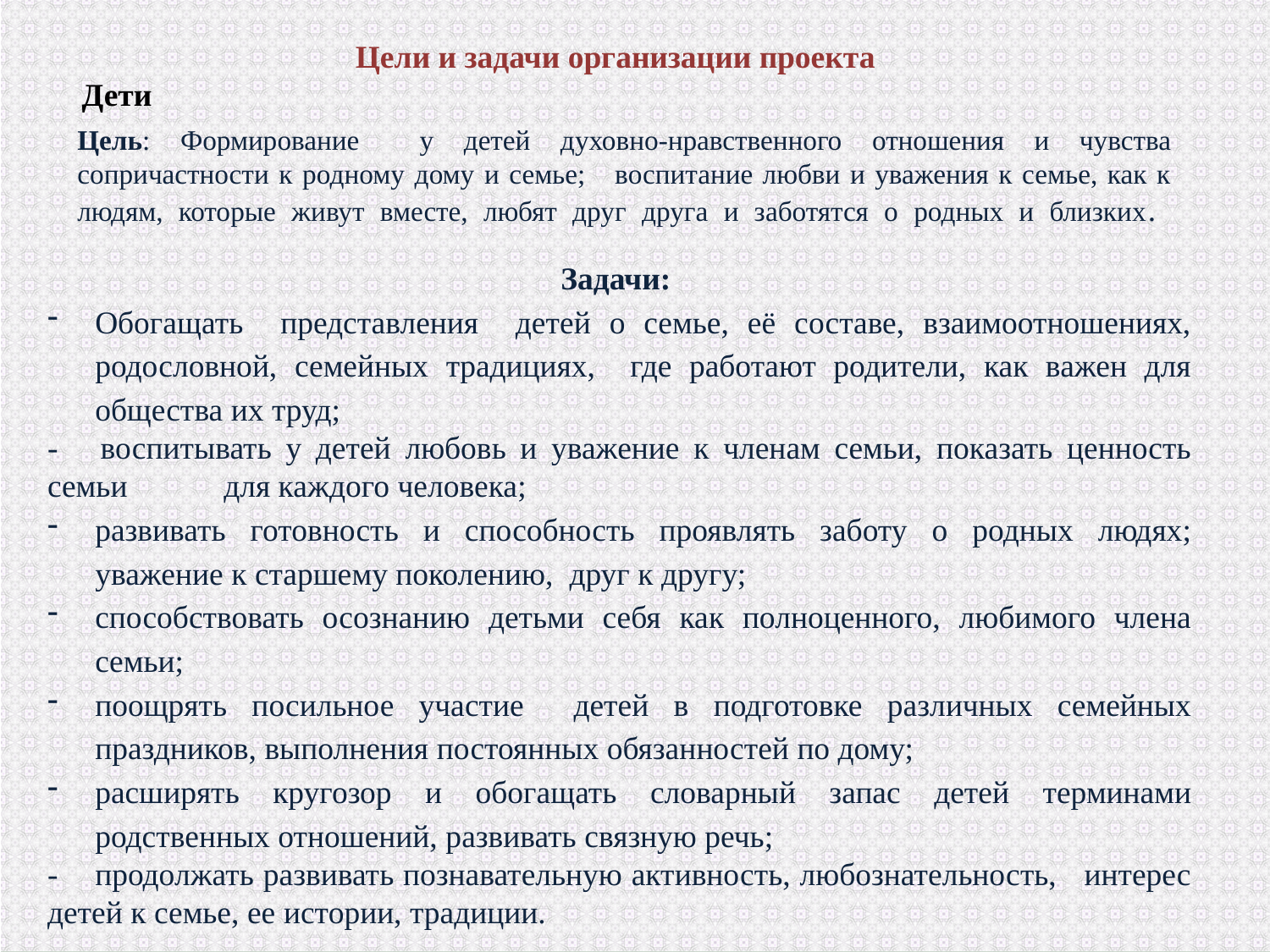

Цели и задачи организации проекта
Дети

Цель: Формирование  у детей духовно-нравственного отношения и чувства сопричастности к родному дому и семье;   воспитание любви и уважения к семье, как к людям, которые живут вместе, любят друг друга и заботятся о родных и близких.
Задачи:
Обогащать  представления  детей о семье, её составе, взаимоотношениях, родословной, семейных традициях,  где работают родители, как важен для общества их труд;
-   воспитывать у детей любовь и уважение к членам семьи, показать ценность семьи            для каждого человека;
развивать готовность и способность проявлять заботу о родных людях; уважение к старшему поколению,  друг к другу;
способствовать осознанию детьми себя как полноценного, любимого члена семьи;
поощрять посильное участие  детей в подготовке различных семейных праздников, выполнения постоянных обязанностей по дому;
расширять кругозор и обогащать словарный запас детей терминами родственных отношений, развивать связную речь;
-    продолжать развивать познавательную активность, любознательность,   интерес детей к семье, ее истории, традиции.